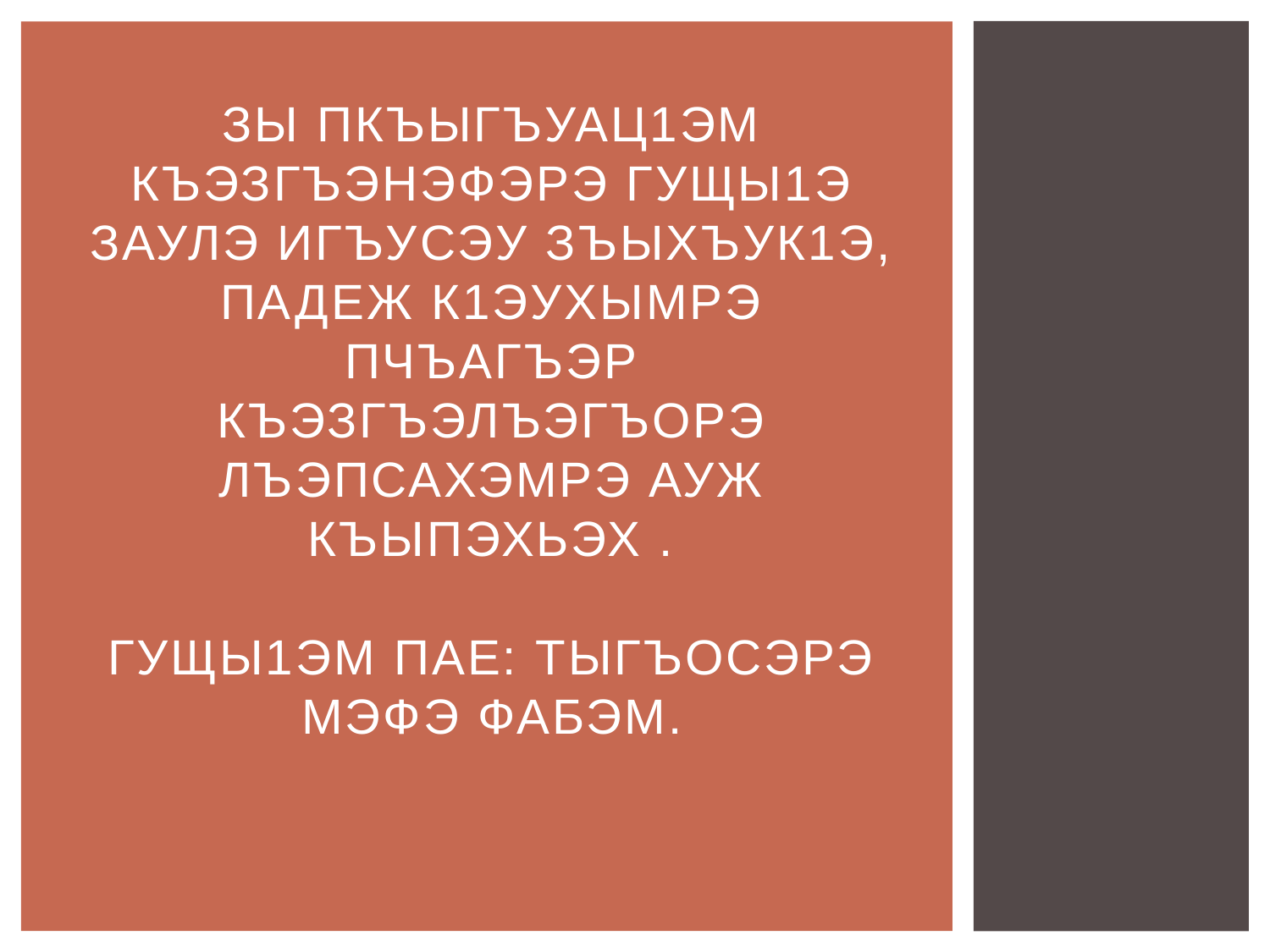

# Зы пкъыгъуац1эм къэзгъэнэфэрэ гущы1э заулэ игъусэу зъыхъук1э, падеж к1эухымрэ пчъагъэр къэзгъэлъэгъорэ лъэпсахэмрэ ауж къыпэхьэх . Гущы1эм пае: тыгъосэрэ мэфэ фабэм.